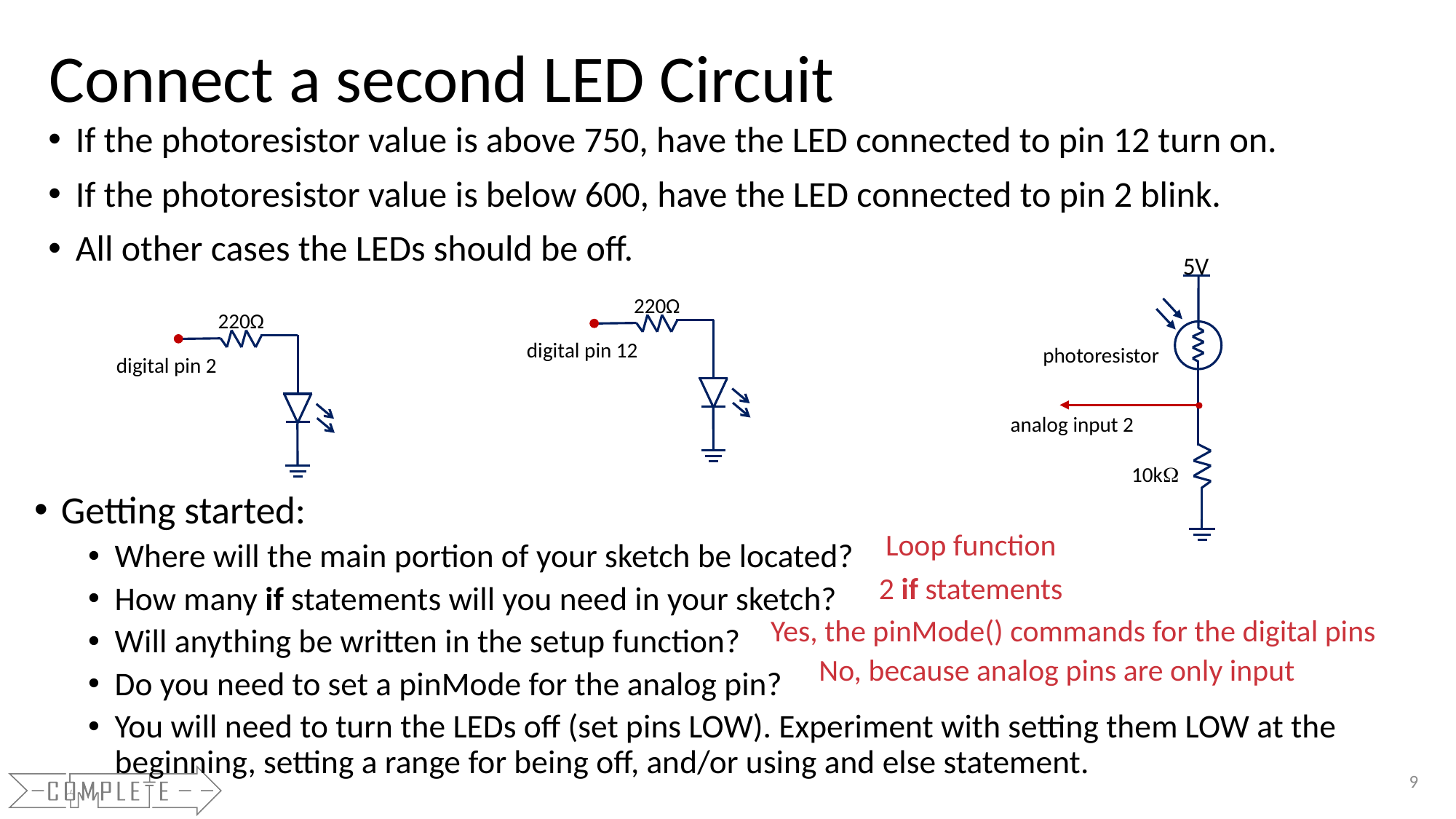

Connect a second LED Circuit
If the photoresistor value is above 750, have the LED connected to pin 12 turn on.
If the photoresistor value is below 600, have the LED connected to pin 2 blink.
All other cases the LEDs should be off.
5V

photoresistor
analog input 2

10kΩ
220Ω

digital pin 12
220Ω

digital pin 2
Getting started:
Where will the main portion of your sketch be located?
How many if statements will you need in your sketch?
Will anything be written in the setup function?
Do you need to set a pinMode for the analog pin?
You will need to turn the LEDs off (set pins LOW). Experiment with setting them LOW at the beginning, setting a range for being off, and/or using and else statement.
Loop function
2 if statements
Yes, the pinMode() commands for the digital pins
No, because analog pins are only input
9